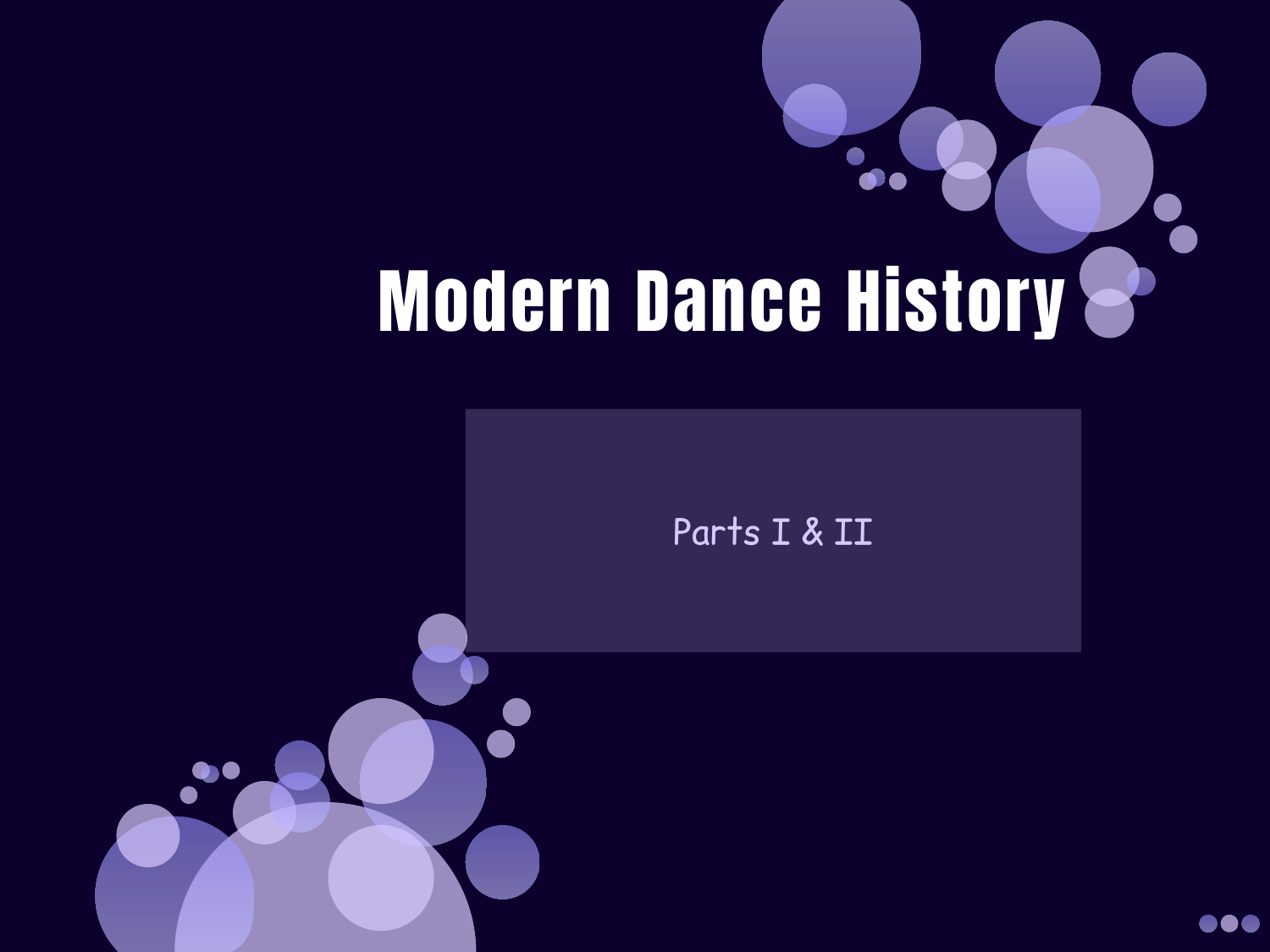

# Modern Dance History
Parts I & II